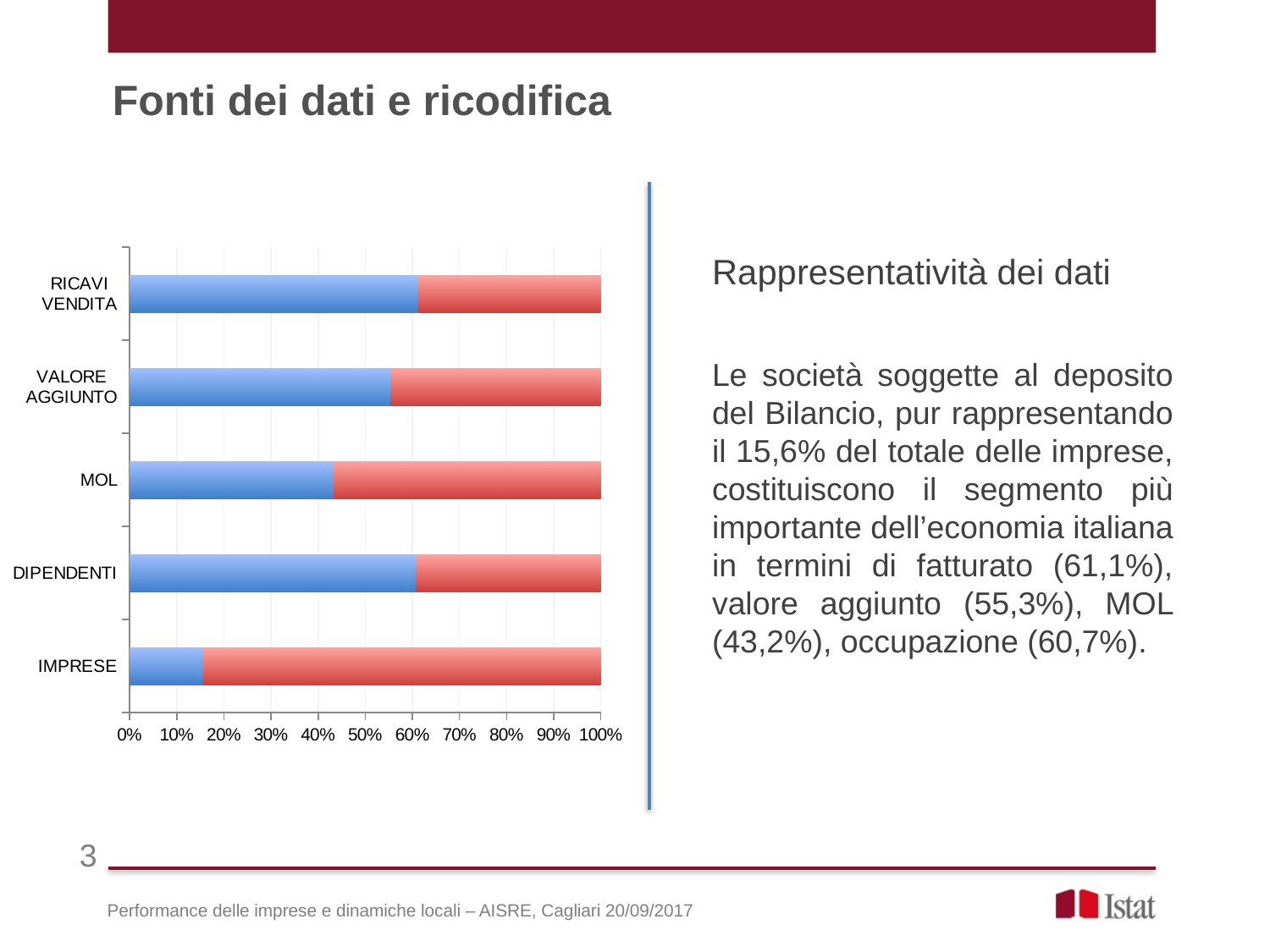

Fonti dei dati e ricodifica

### Chart

| Category |  |  |
|---|---|---|
| IMPRESE | 690369.0 | 3744158.0 |
| DIPENDENTI | 6810899.69 | 4409484.41 |
| MOL | 136510560574.0 | 179172811828.0 |
| VALORE AGGIUNTO | 388444926068.0 | 313448077231.0 |
| RICAVI VENDITA | 1880986346363.0 | 1195121479227.0 |
Rappresentatività dei dati

Le società soggette al deposito del Bilancio, pur rappresentando il 15,6% del totale delle imprese, costituiscono il segmento più importante dell’economia italiana in termini di fatturato (61,1%), valore aggiunto (55,3%), MOL (43,2%), occupazione (60,7%).

3
Performance delle imprese e dinamiche locali – AISRE, Cagliari 20/09/2017